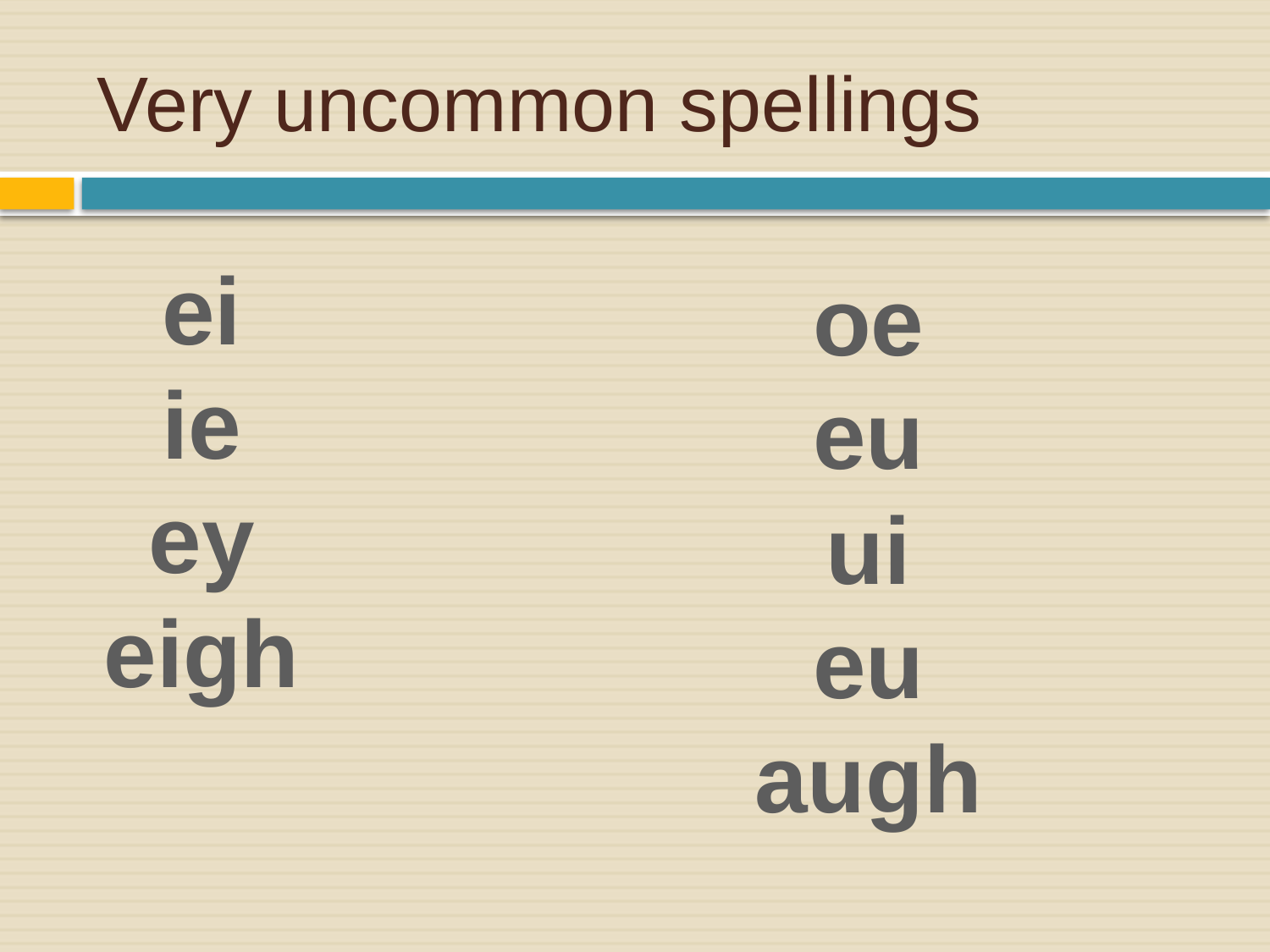

# Very uncommon spellings
ei
ie
ey
eigh
oe
eu
ui
eu
augh